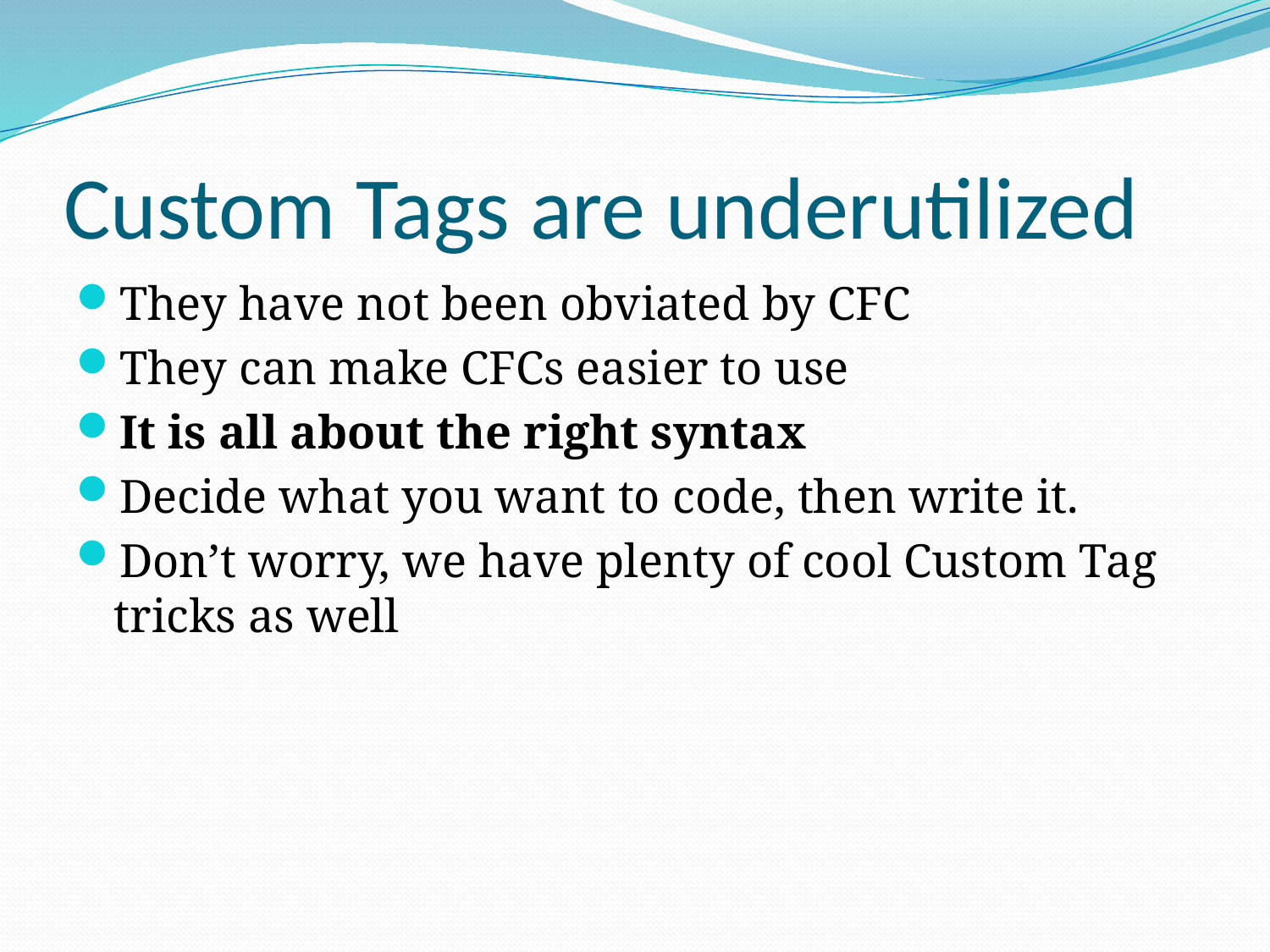

# Custom Tags are underutilized
They have not been obviated by CFC
They can make CFCs easier to use
It is all about the right syntax
Decide what you want to code, then write it.
Don’t worry, we have plenty of cool Custom Tag tricks as well